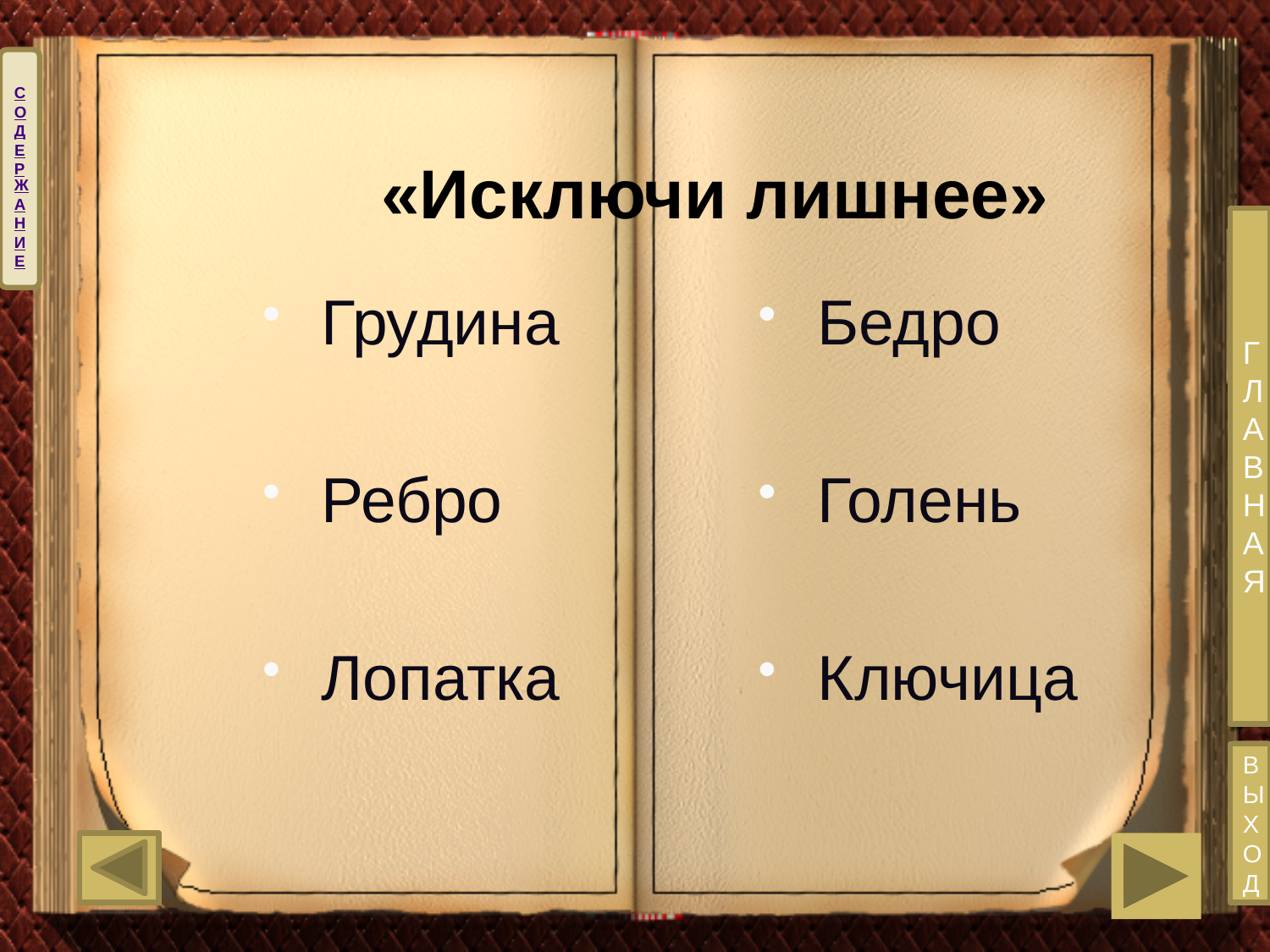

С
О
Д
Е
РЖ
А
Н
И
Е
# «Исключи лишнее»
ГЛАВНАЯ
Грудина

Ребро

Лопатка

Бедро

Голень

Ключица
В
Ы
Х
О
Д